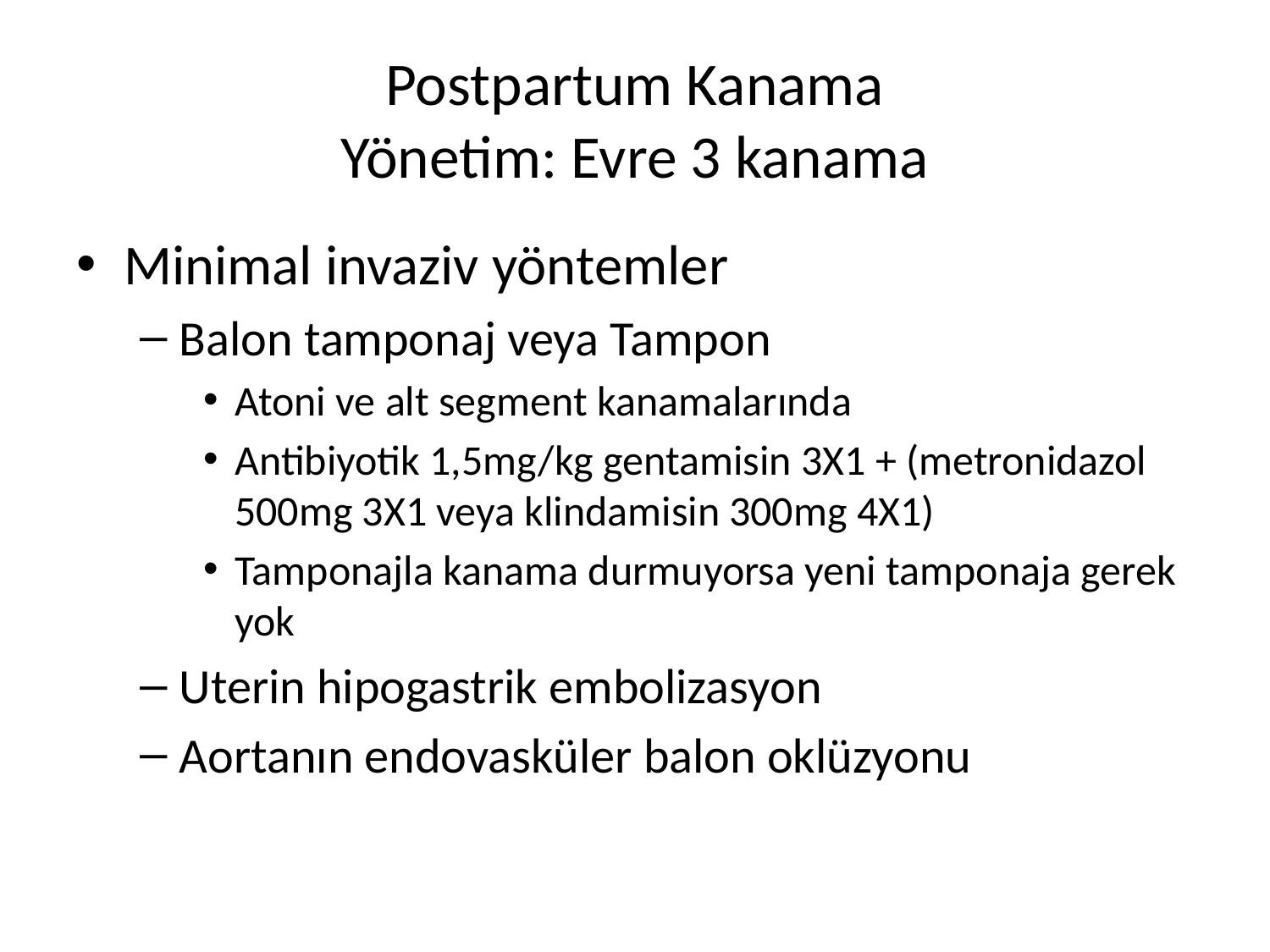

# Postpartum Kanama Yönetim: Evre 3 kanama
Minimal invaziv yöntemler
Balon tamponaj veya Tampon
Atoni ve alt segment kanamalarında
Antibiyotik 1,5mg/kg gentamisin 3X1 + (metronidazol 500mg 3X1 veya klindamisin 300mg 4X1)
Tamponajla kanama durmuyorsa yeni tamponaja gerek yok
Uterin hipogastrik embolizasyon
Aortanın endovasküler balon oklüzyonu